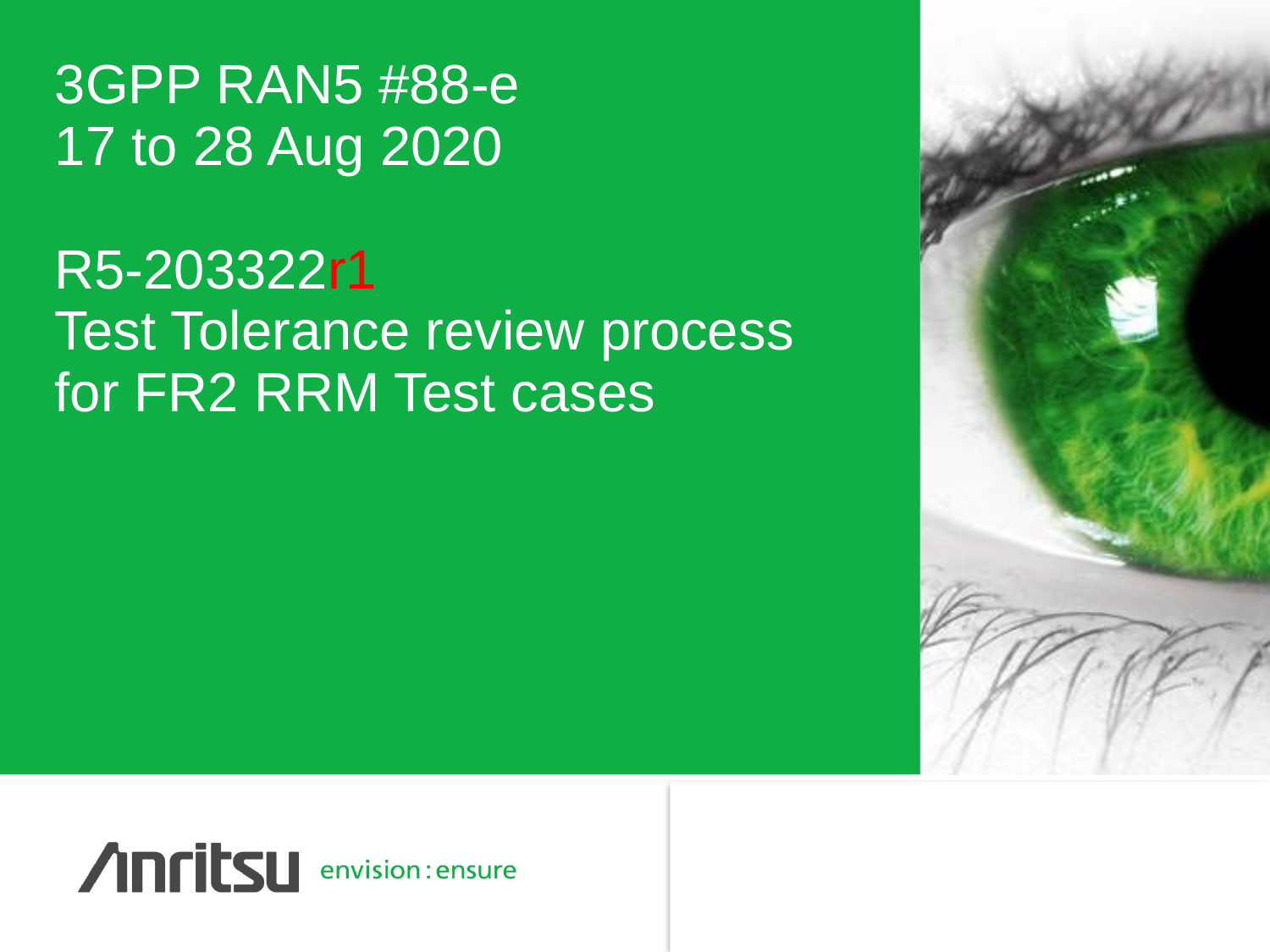

# 3GPP RAN5 #88-e 17 to 28 Aug 2020 R5-203322r1 Test Tolerance review process for FR2 RRM Test cases